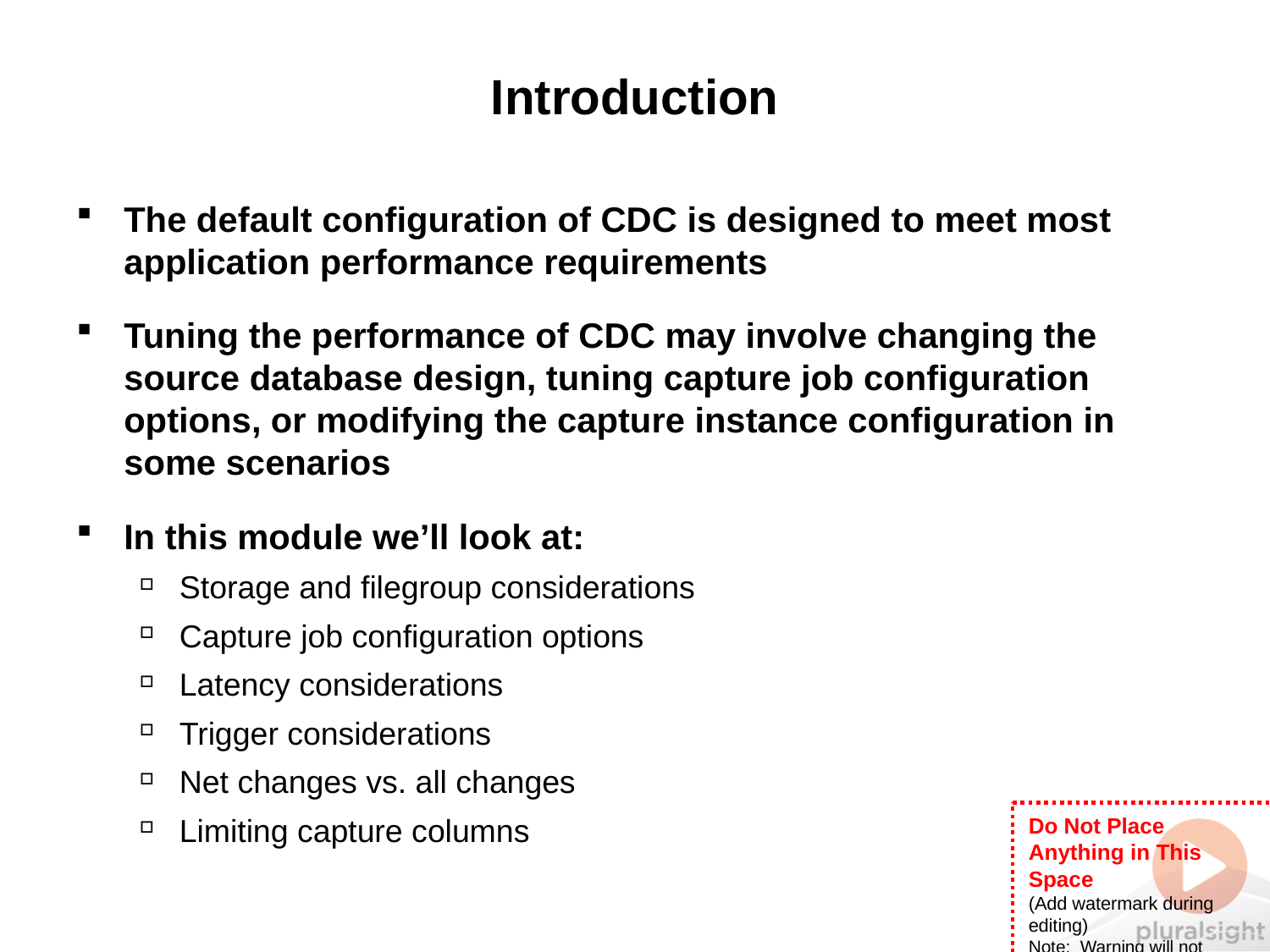

# Introduction
The default configuration of CDC is designed to meet most application performance requirements
Tuning the performance of CDC may involve changing the source database design, tuning capture job configuration options, or modifying the capture instance configuration in some scenarios
In this module we’ll look at:
Storage and filegroup considerations
Capture job configuration options
Latency considerations
Trigger considerations
Net changes vs. all changes
Limiting capture columns